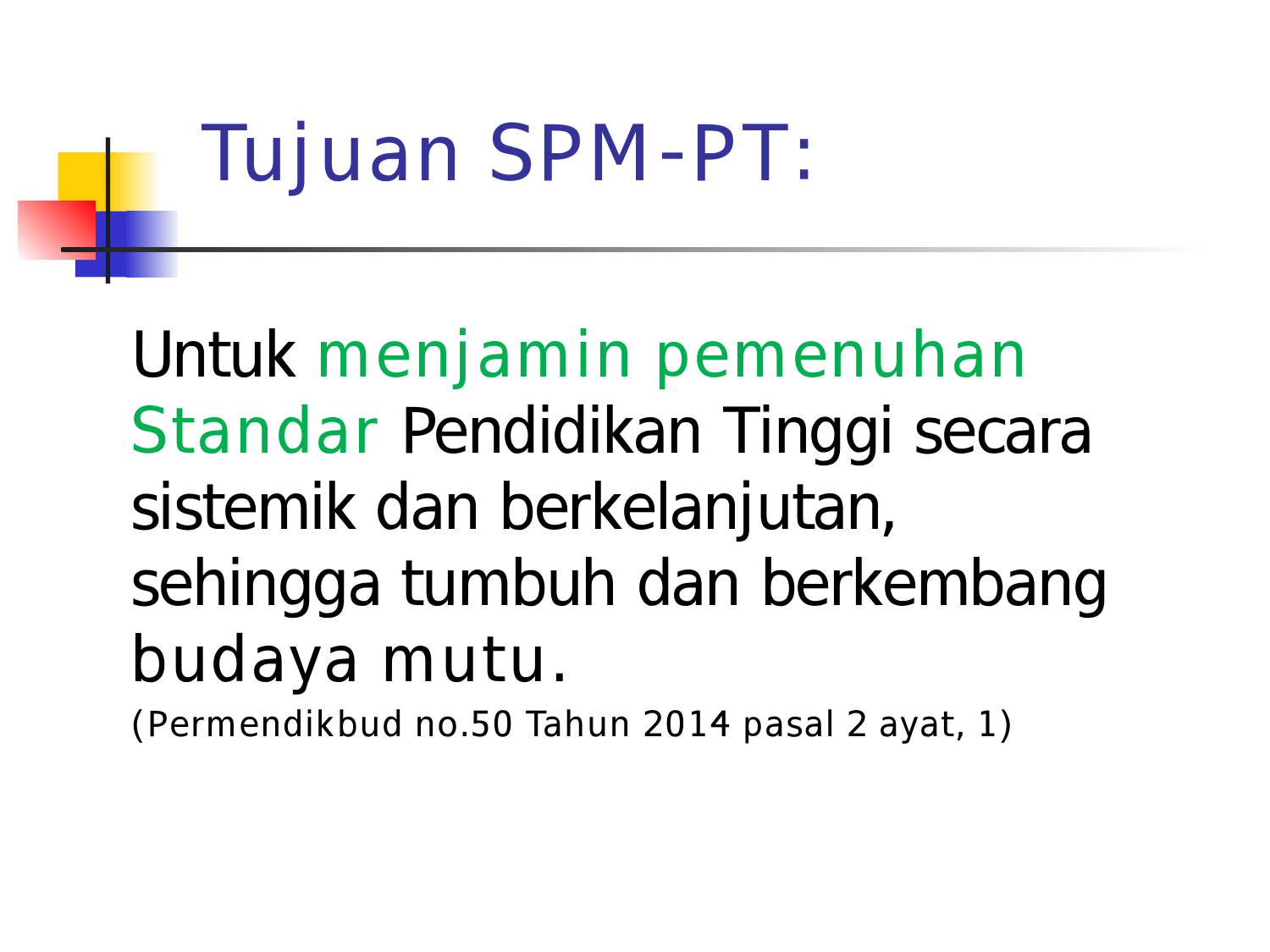

# Tujuan SPM-PT:
Untuk menjamin pemenuhan Standar Pendidikan Tinggi secara sistemik dan berkelanjutan, sehingga tumbuh dan berkembang budaya mutu.
(Permendikbud no.50 Tahun 2014 pasal 2 ayat, 1)